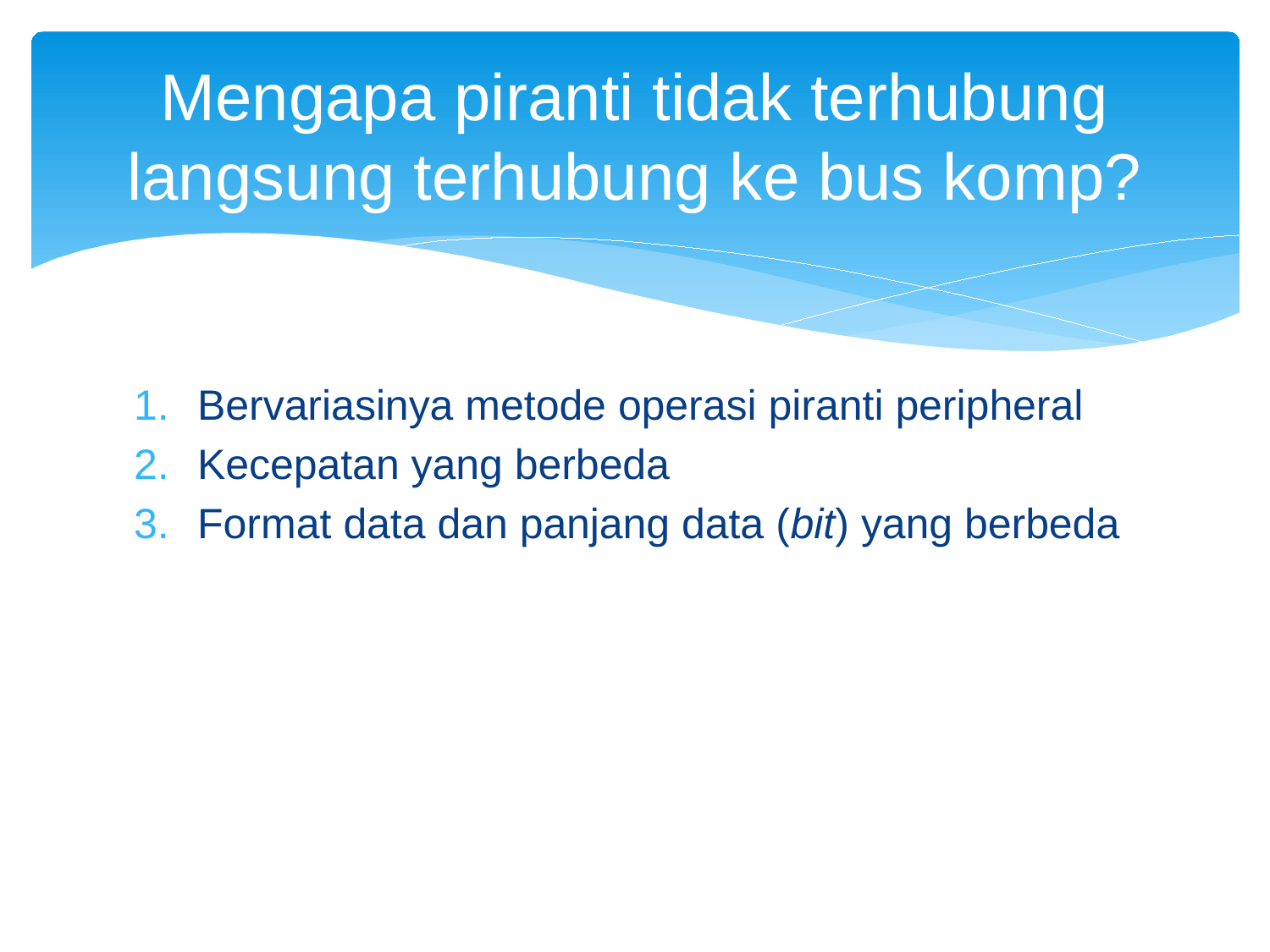

# Mengapa piranti tidak terhubung langsung terhubung ke bus komp?
Bervariasinya metode operasi piranti peripheral
Kecepatan yang berbeda
Format data dan panjang data (bit) yang berbeda